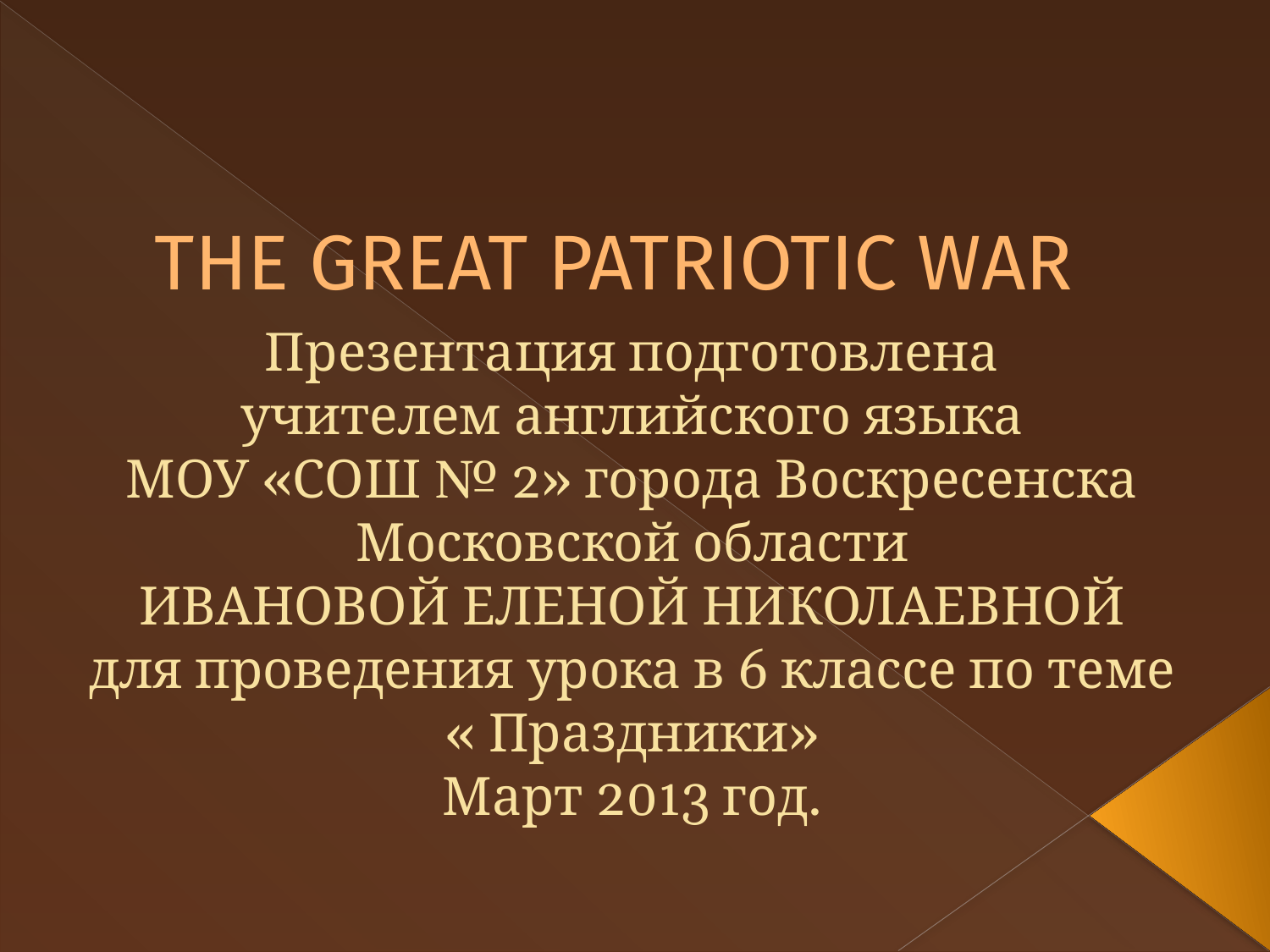

# THE GREAT PATRIOTIC WAR
Презентация подготовлена
 учителем английского языка
МОУ «СОШ № 2» города Воскресенска Московской области
ИВАНОВОЙ ЕЛЕНОЙ НИКОЛАЕВНОЙ для проведения урока в 6 классе по теме
« Праздники»
Март 2013 год.